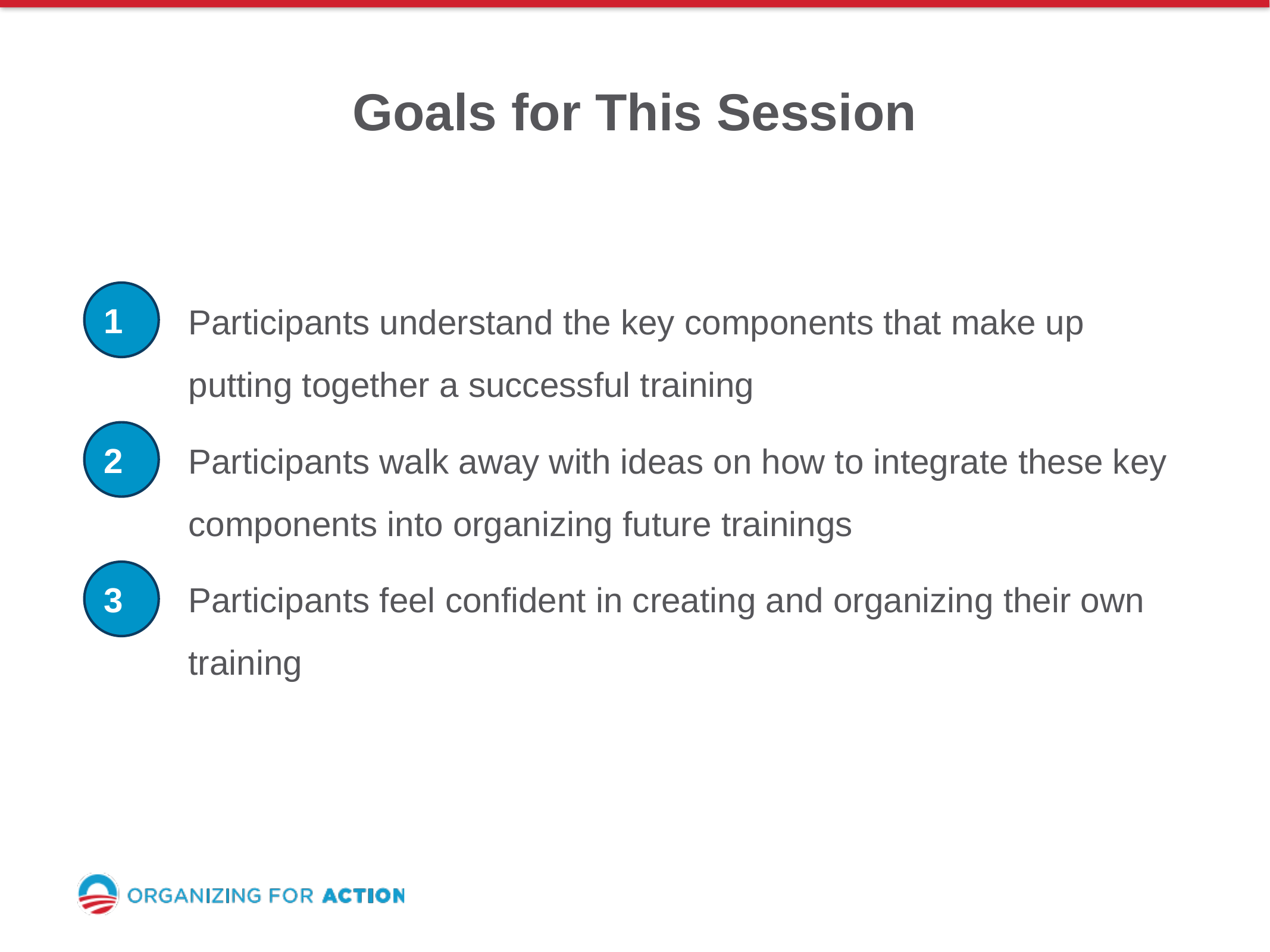

Goals for This Session
Participants understand the key components that make up putting together a successful training
1
Participants walk away with ideas on how to integrate these key components into organizing future trainings
2
Participants feel confident in creating and organizing their own training
3